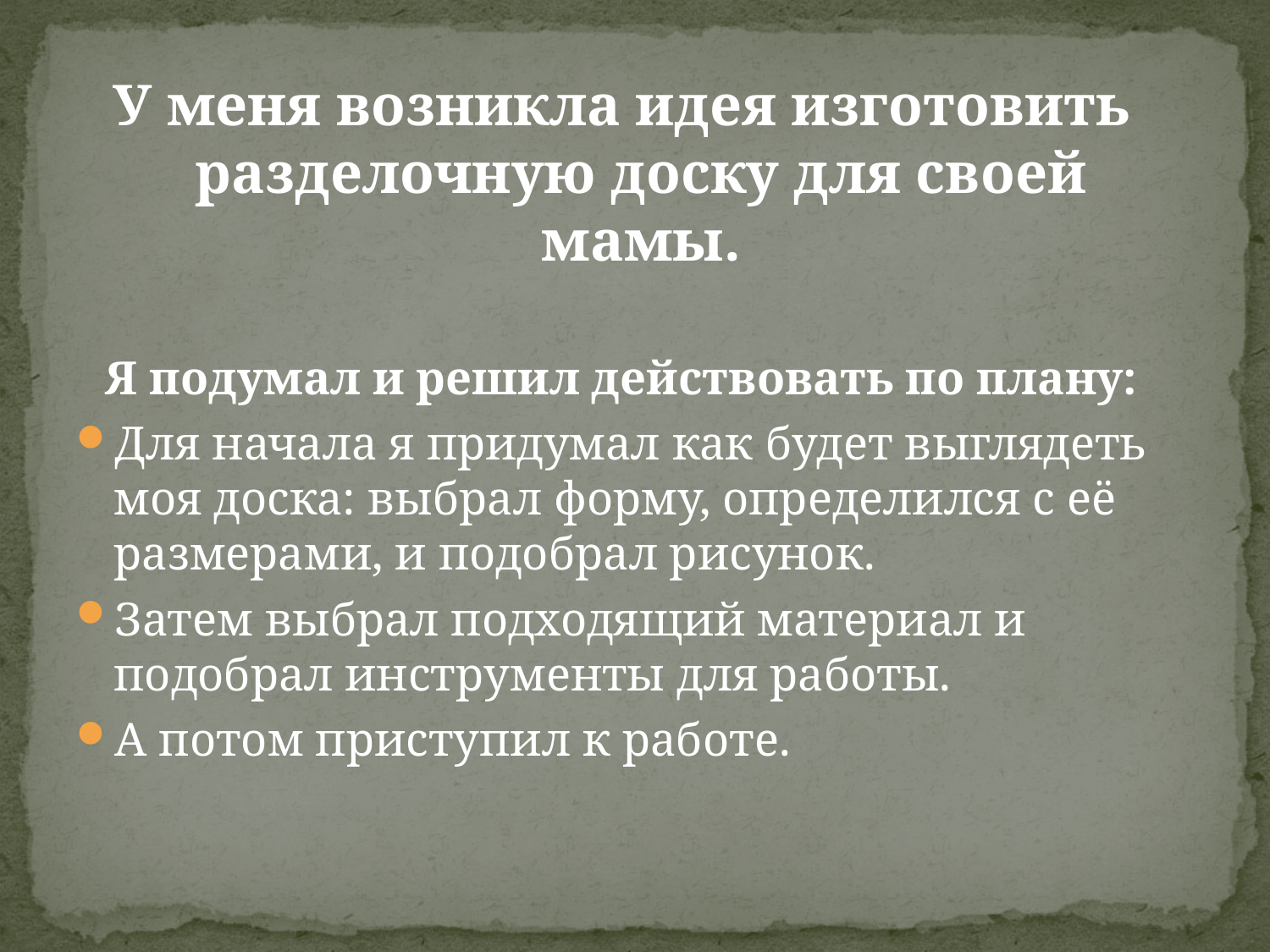

У меня возникла идея изготовить разделочную доску для своей мамы.

Я подумал и решил действовать по плану:
Для начала я придумал как будет выглядеть моя доска: выбрал форму, определился с её размерами, и подобрал рисунок.
Затем выбрал подходящий материал и подобрал инструменты для работы.
А потом приступил к работе.